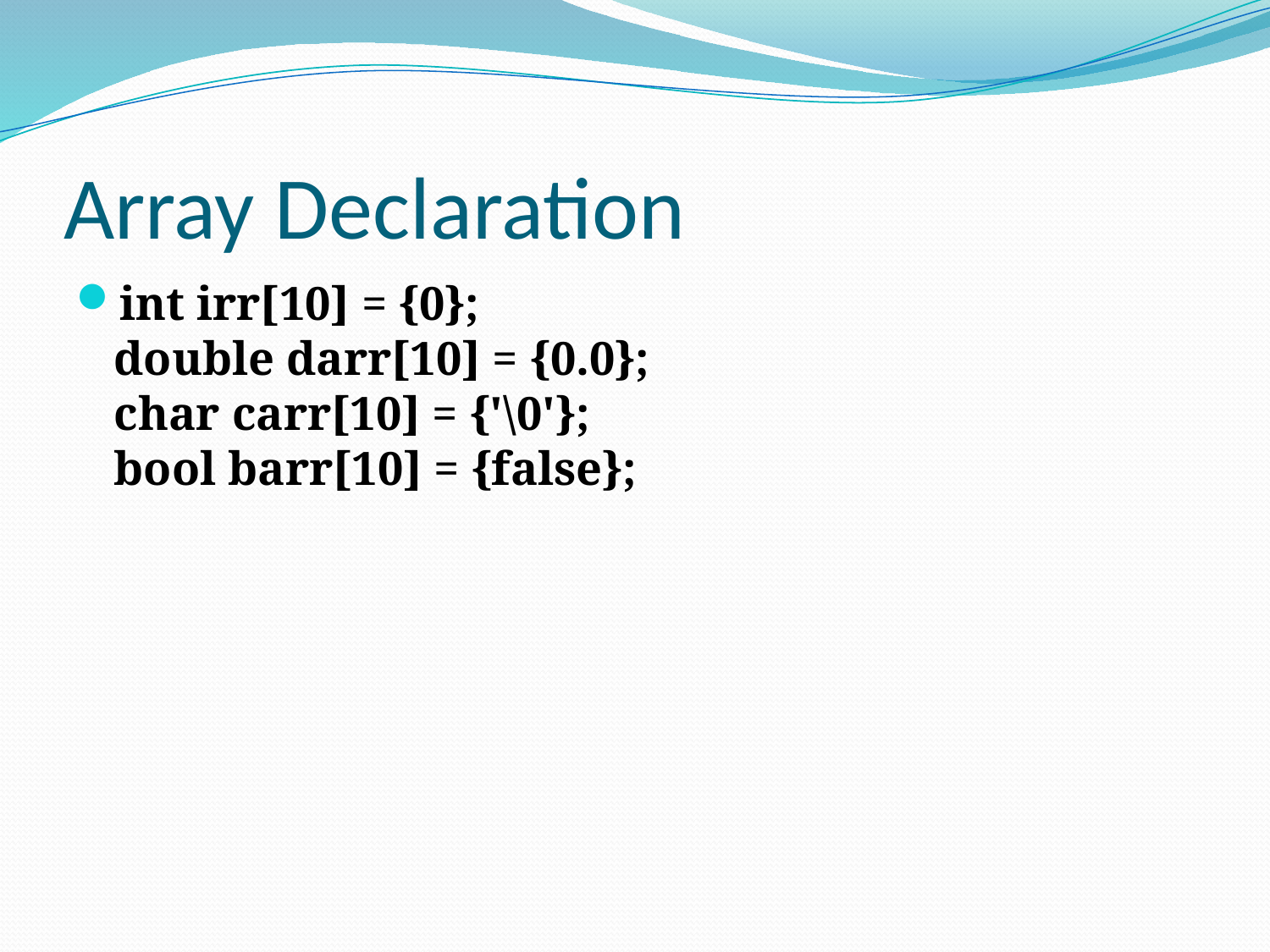

# Array Declaration
int irr[10] = {0}; 
double darr[10] = {0.0}; 
char carr[10] = {'\0'}; 
bool barr[10] = {false};